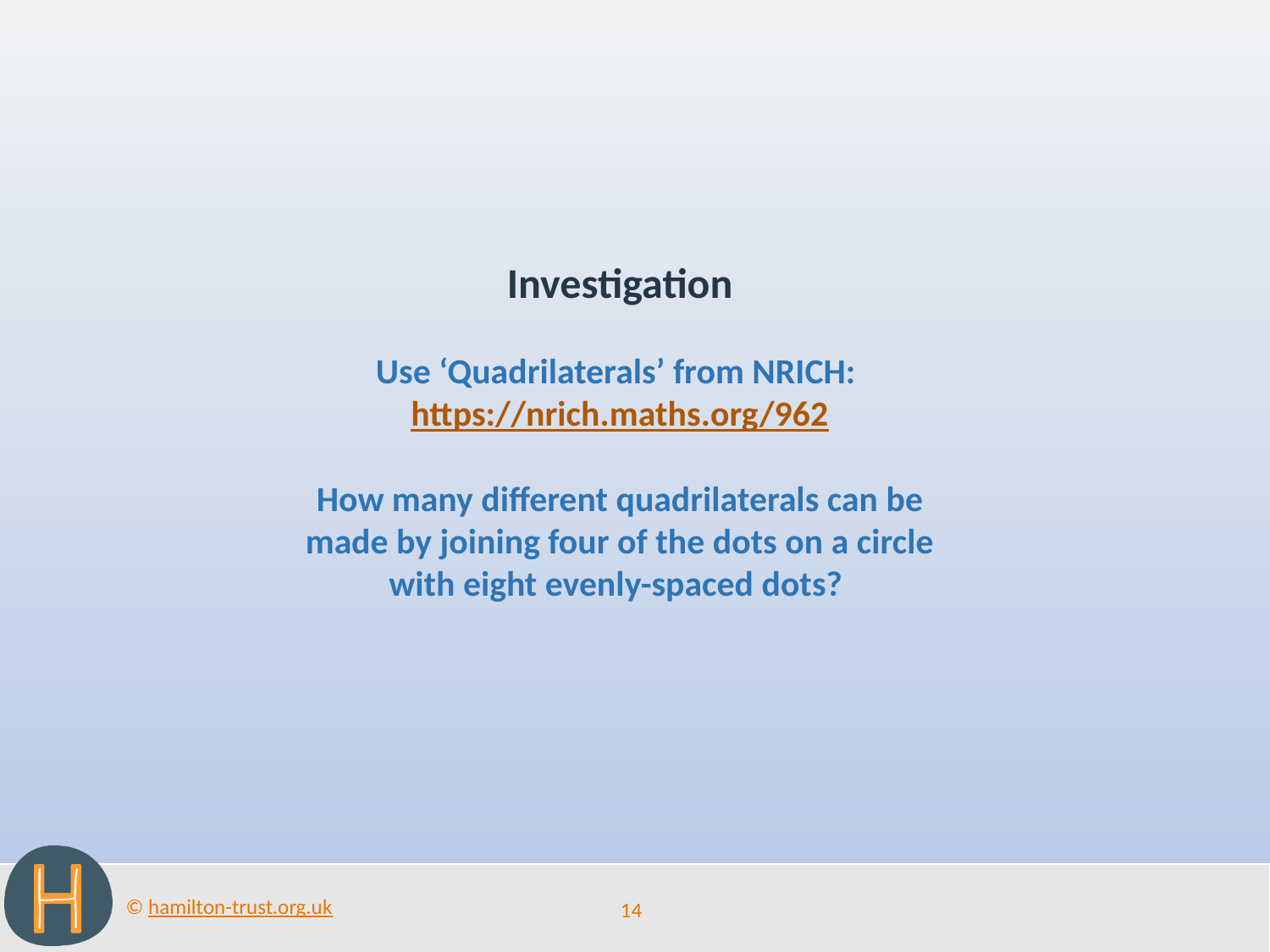

Investigation

Use ‘Quadrilaterals’ from NRICH: https://nrich.maths.org/962

How many different quadrilaterals can be made by joining four of the dots on a circle with eight evenly-spaced dots?
14